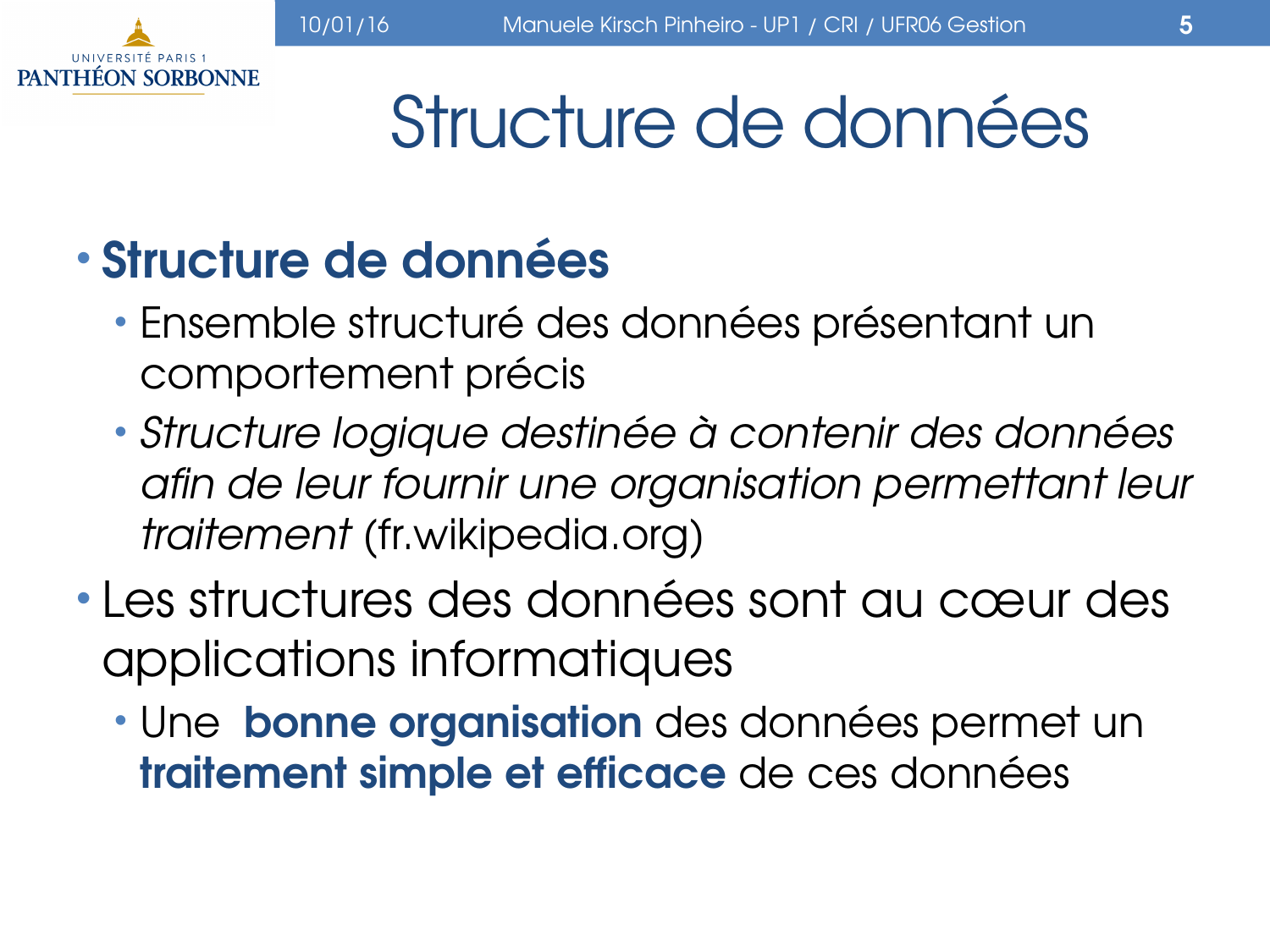

10/01/16
Manuele Kirsch Pinheiro - UP1 / CRI / UFR06 Gestion
5
# Structure de données
Structure de données
Ensemble structuré des données présentant un comportement précis
Structure logique destinée à contenir des données afin de leur fournir une organisation permettant leur traitement (fr.wikipedia.org)
Les structures des données sont au cœur des applications informatiques
Une  bonne organisation des données permet un traitement simple et efficace de ces données